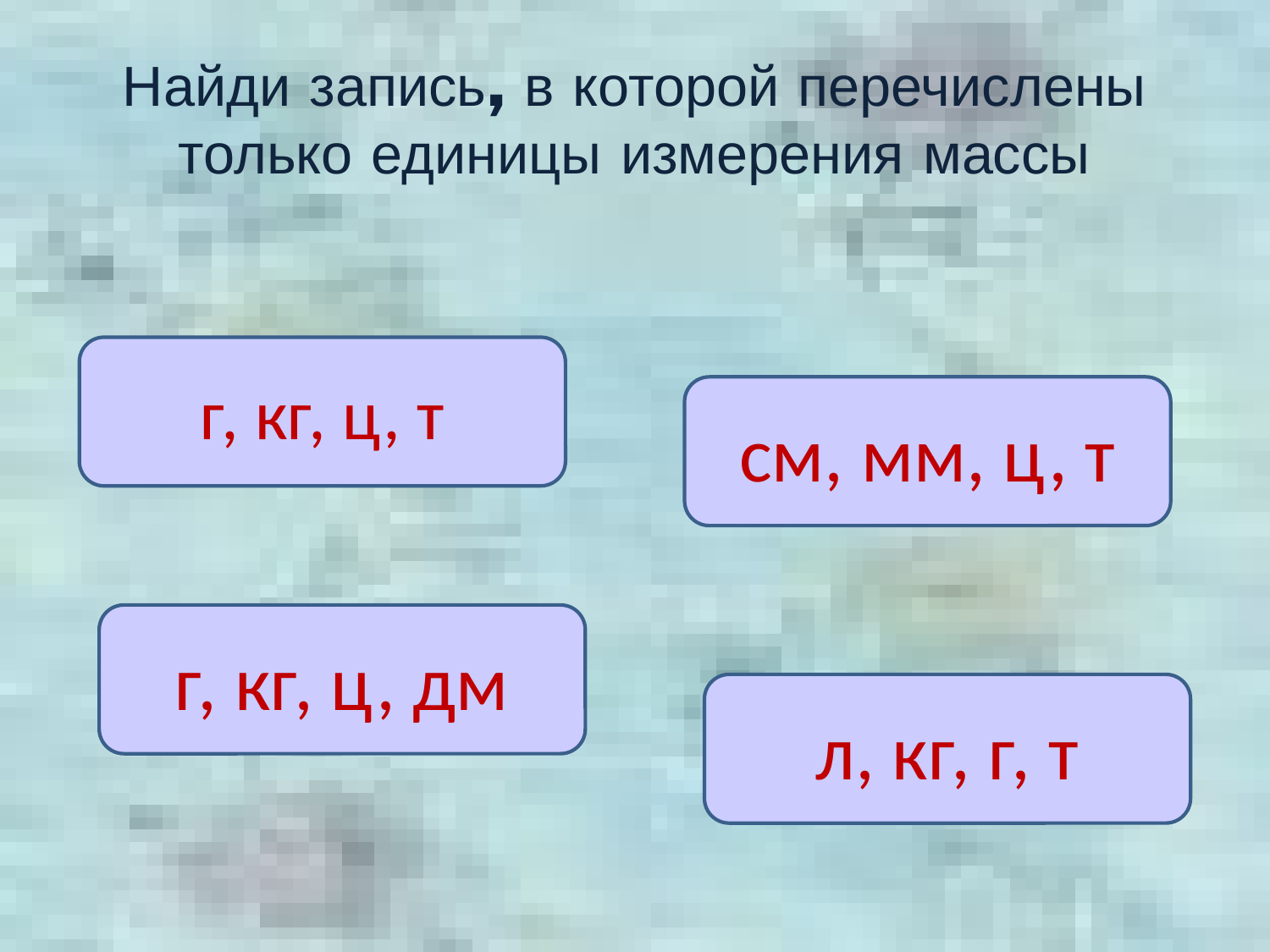

# Найди запись, в которой перечислены только единицы измерения массы
г, кг, ц, т
см, мм, ц, т
г, кг, ц, дм
л, кг, г, т